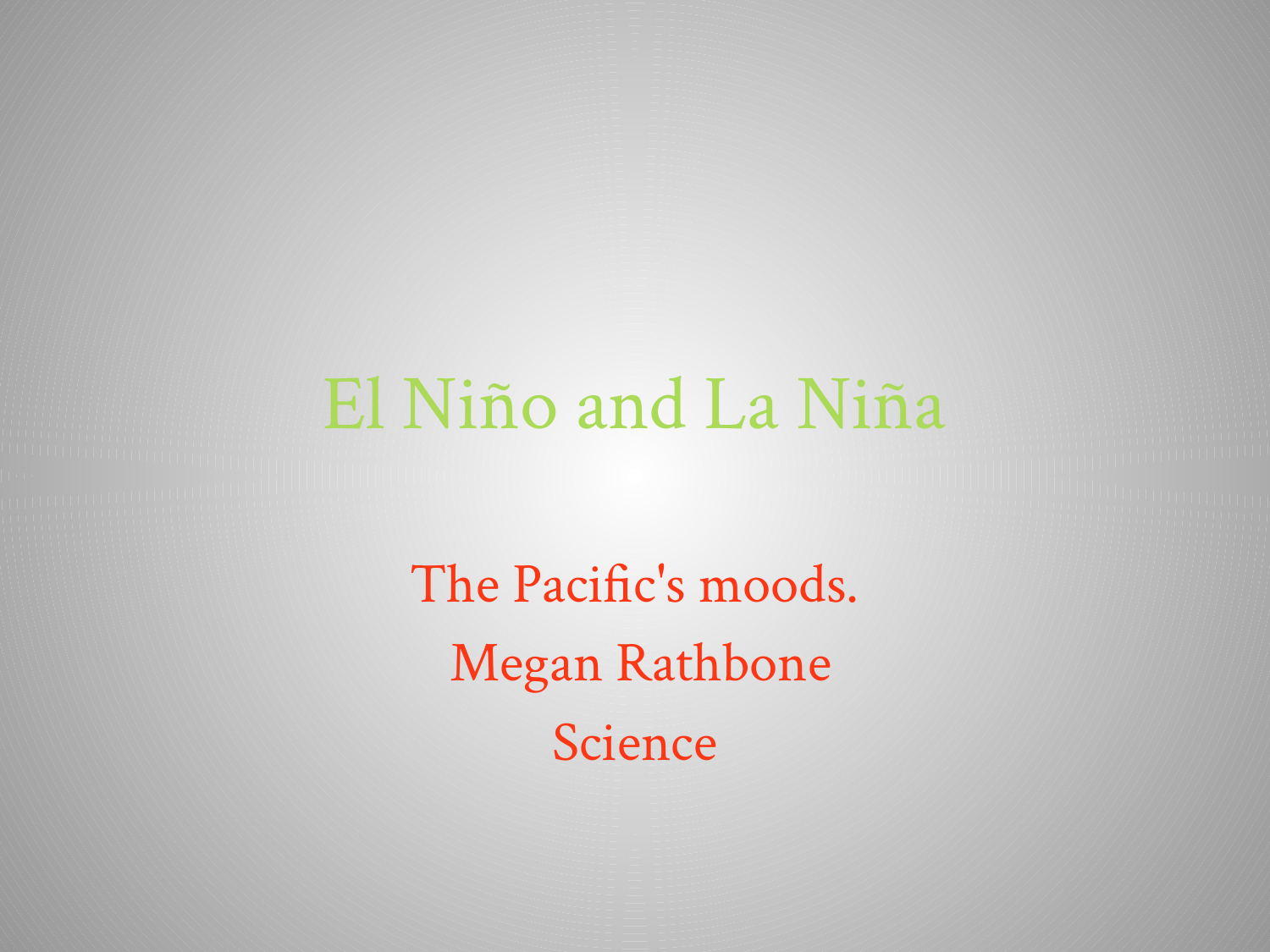

# El Niño and La Niña
The Pacific's moods.
 Megan Rathbone
Science